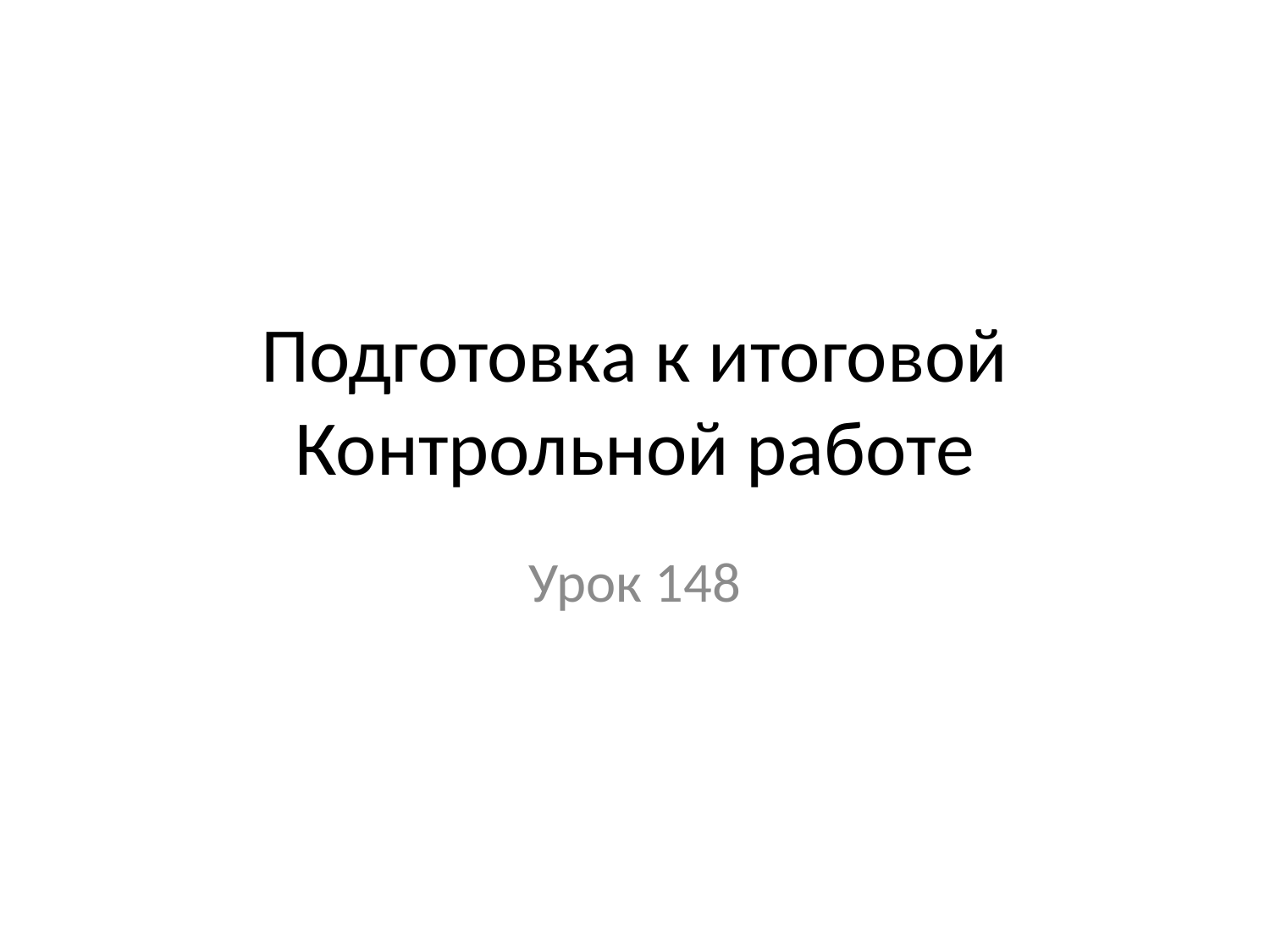

# Подготовка к итоговой Контрольной работе
Урок 148